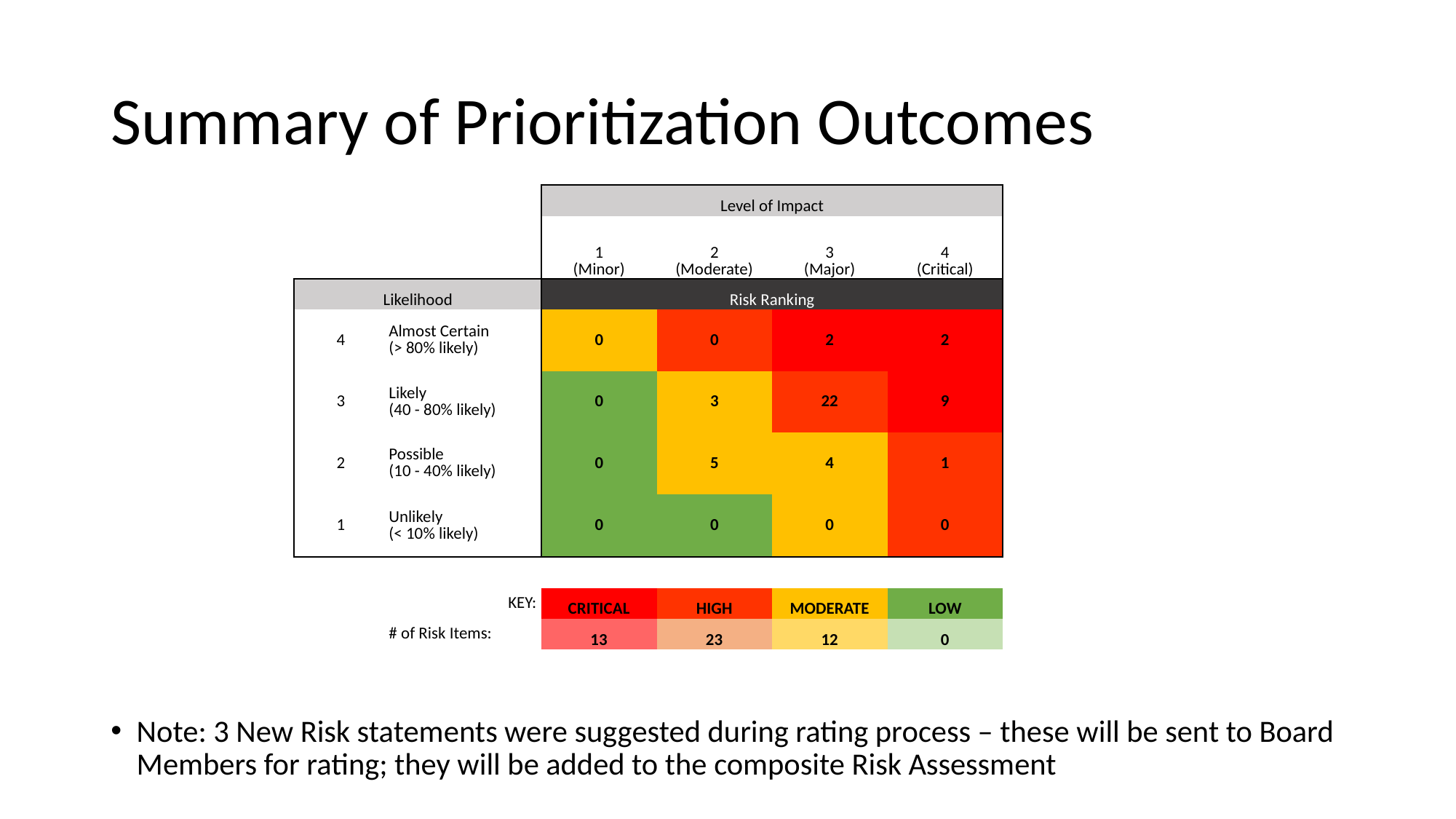

# Summary of Prioritization Outcomes
|  |  | Level of Impact |  |  |  |
| --- | --- | --- | --- | --- | --- |
|  |  | 1 (Minor) | 2 (Moderate) | 3 (Major) | 4 (Critical) |
| Likelihood |  | Risk Ranking |  |  |  |
| 4 | Almost Certain (> 80% likely) | 0 | 0 | 2 | 2 |
| 3 | Likely (40 - 80% likely) | 0 | 3 | 22 | 9 |
| 2 | Possible (10 - 40% likely) | 0 | 5 | 4 | 1 |
| 1 | Unlikely (< 10% likely) | 0 | 0 | 0 | 0 |
|  |  |  |  |  |  |
|  | KEY: | CRITICAL | HIGH | MODERATE | LOW |
|  | # of Risk Items: | 13 | 23 | 12 | 0 |

Note: 3 New Risk statements were suggested during rating process – these will be sent to Board Members for rating; they will be added to the composite Risk Assessment